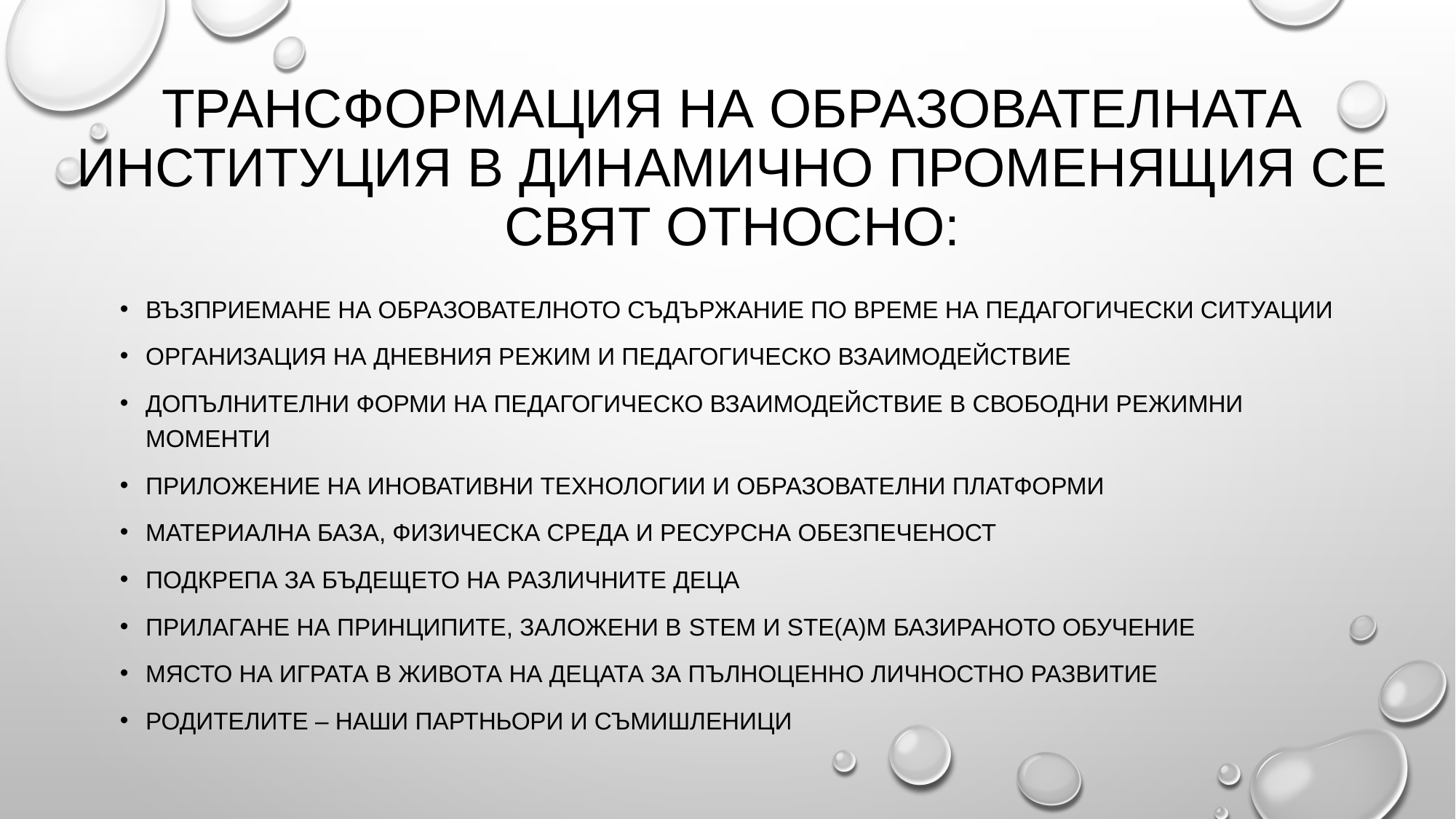

# Трансформация на образователната институция в динамично променящия се свят относно:
възприемане на образователното съдържание по време на педагогически ситуации
Организация на дневния режим и педагогическо взаимодействие
допълнителни форми на педагогическо взаимодействие в свободни режимни моменти
Приложение на иновативни технологии и образователни платформи
Материална база, физическа среда и ресурсна обезпеченост
Подкрепа за бъдещето на различните деца
Прилагане на принципите, заложени в stem и ste(a)m базираното обучение
Място на играта в живота на децата за пълноценно личностно развитие
Родителите – наши партньори и съмишленици